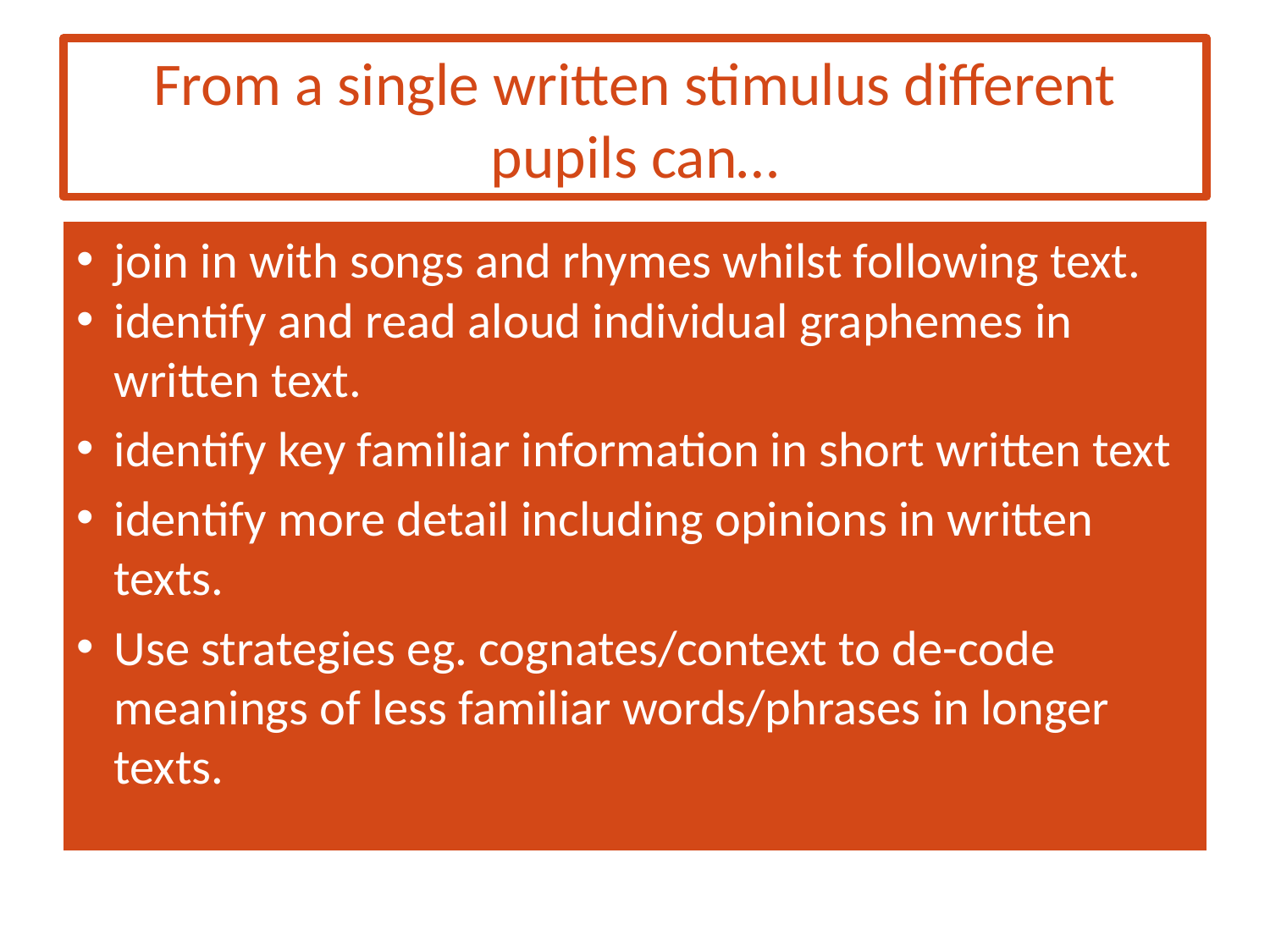

# From a single written stimulus different pupils can…
join in with songs and rhymes whilst following text.
identify and read aloud individual graphemes in written text.
identify key familiar information in short written text
identify more detail including opinions in written texts.
Use strategies eg. cognates/context to de-code meanings of less familiar words/phrases in longer texts.